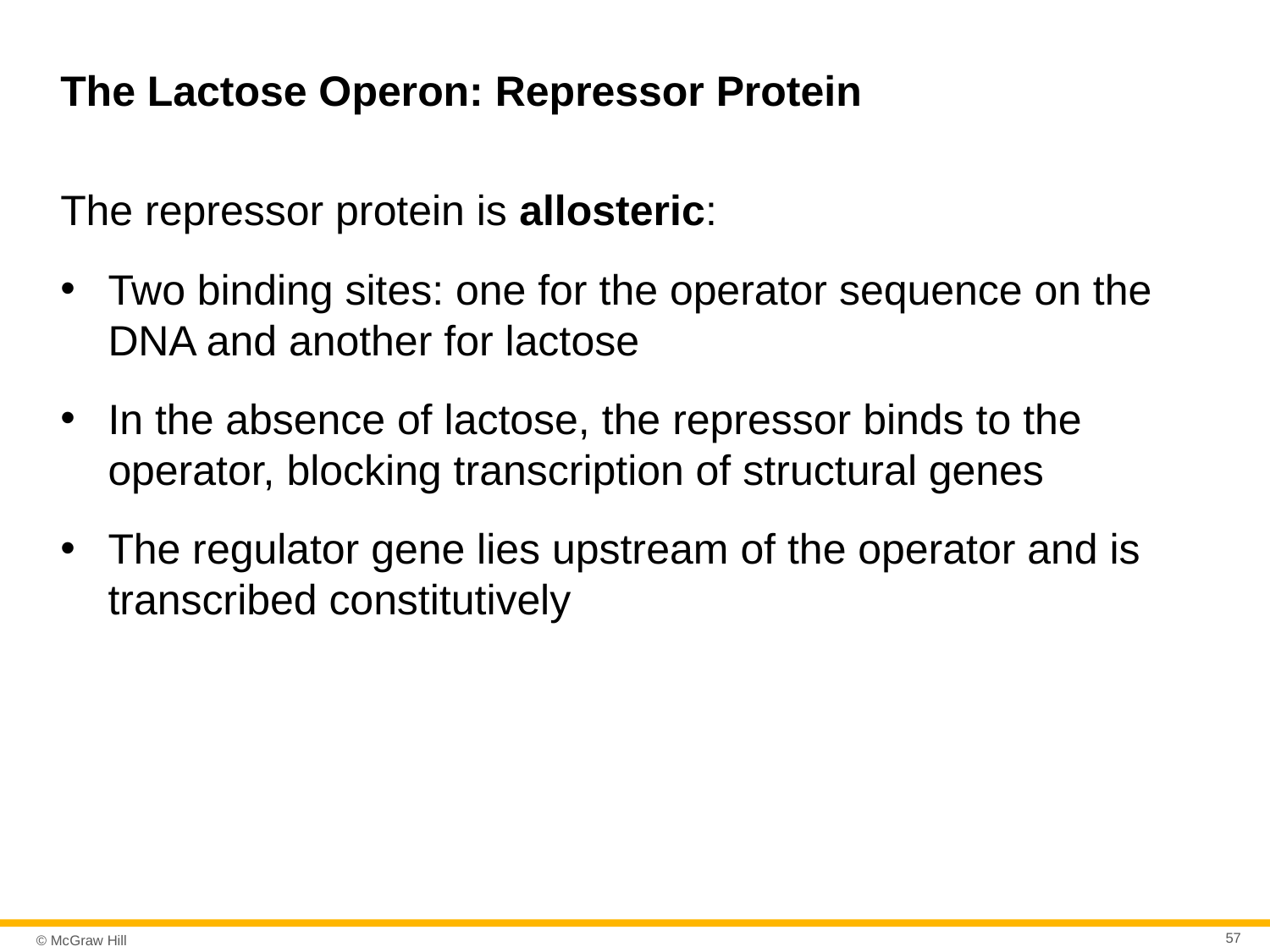

# The Lactose Operon: Repressor Protein
The repressor protein is allosteric:
Two binding sites: one for the operator sequence on the DNA and another for lactose
In the absence of lactose, the repressor binds to the operator, blocking transcription of structural genes
The regulator gene lies upstream of the operator and is transcribed constitutively